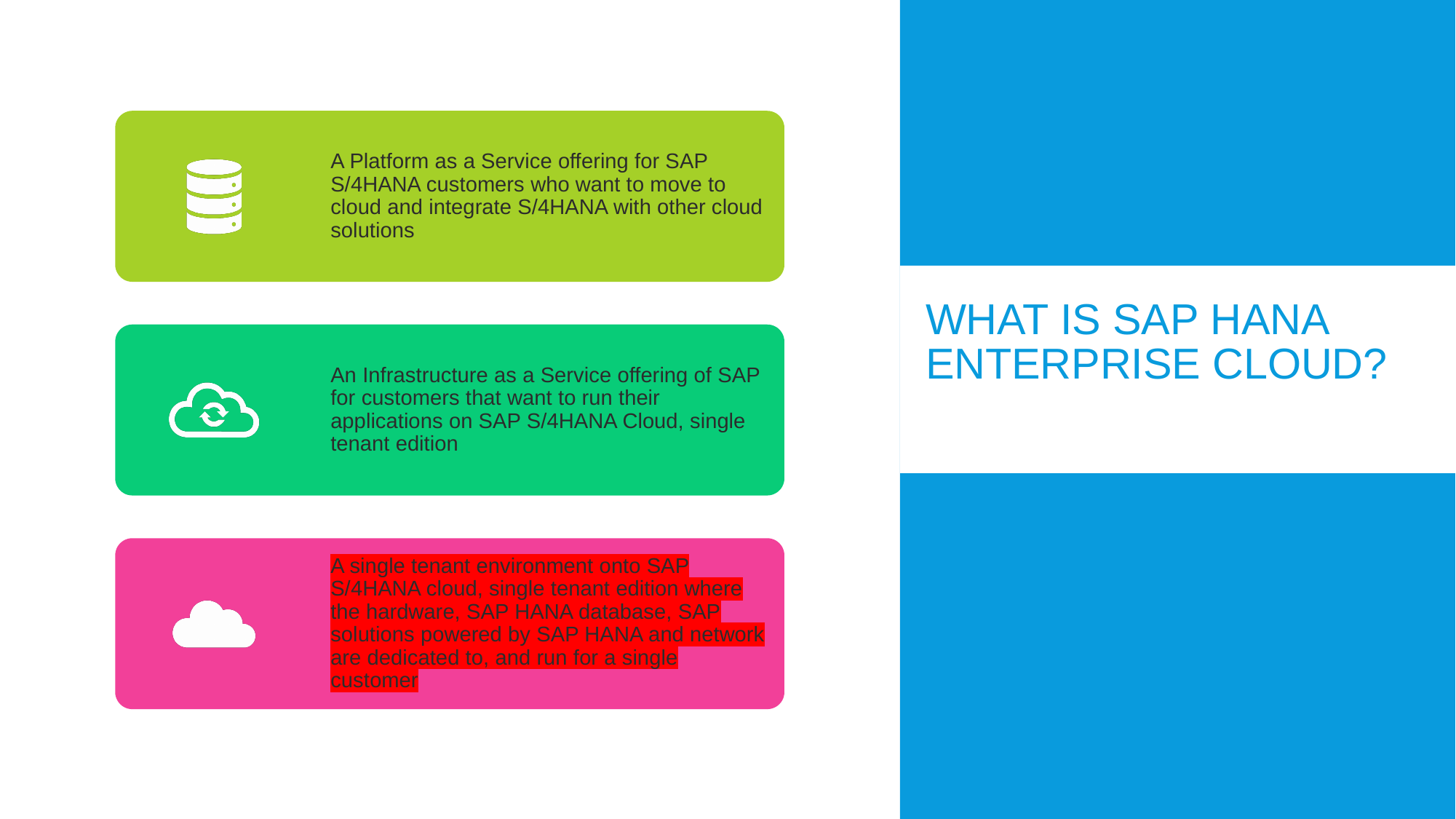

A Platform as a Service offering for SAP S/4HANA customers who want to move to cloud and integrate S/4HANA with other cloud solutions
An Infrastructure as a Service offering of SAP for customers that want to run their applications on SAP S/4HANA Cloud, single tenant edition
A single tenant environment onto SAP S/4HANA cloud, single tenant edition where the hardware, SAP HANA database, SAP solutions powered by SAP HANA and network are dedicated to, and run for a single customer

# What is SAP HANA Enterprise Cloud?